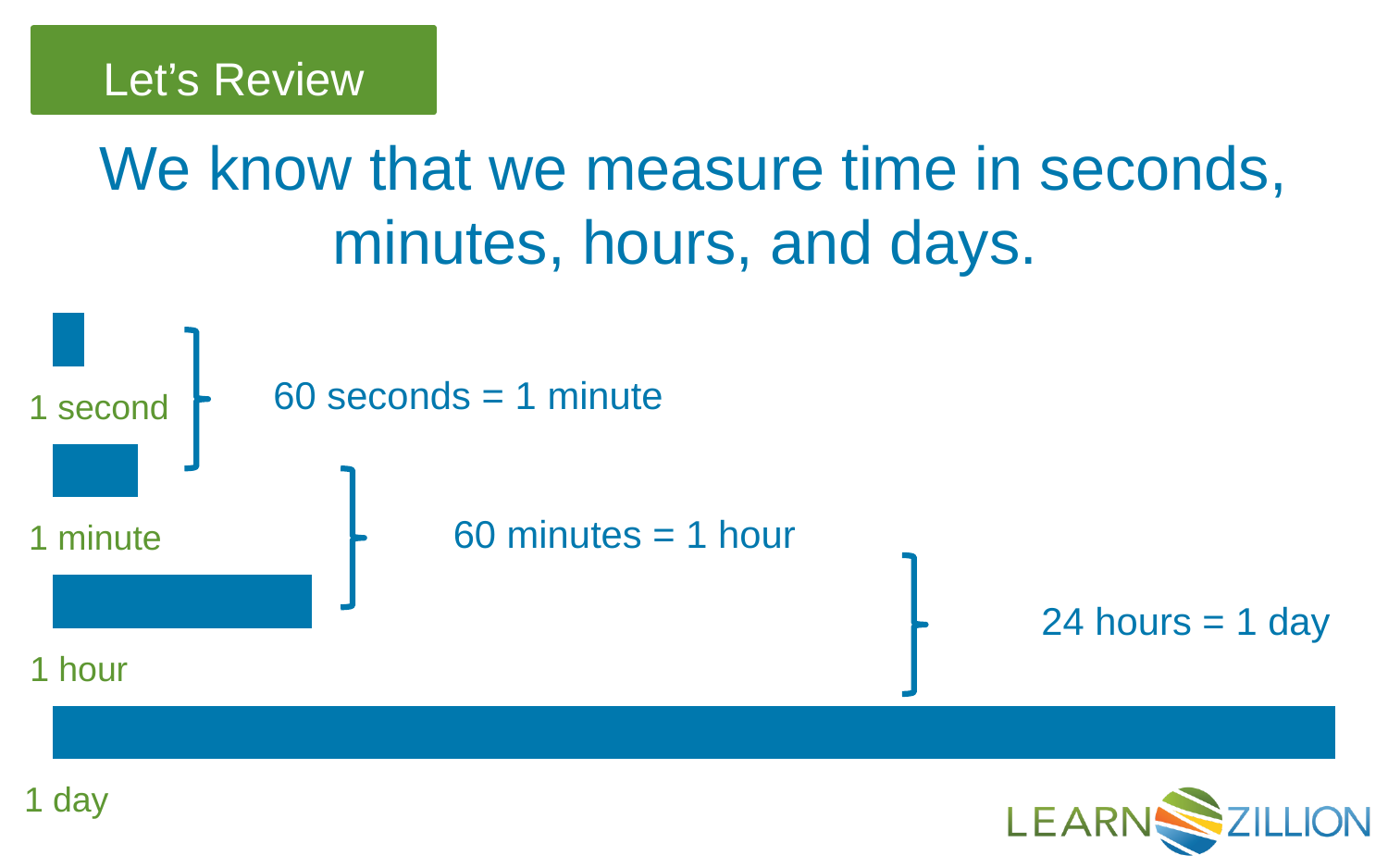

We know that we measure time in seconds, minutes, hours, and days.
|  |
| --- |

60 seconds = 1 minute
1 second
|  |
| --- |

60 minutes = 1 hour
1 minute

|  |
| --- |
24 hours = 1 day
1 hour
|  |
| --- |
1 day